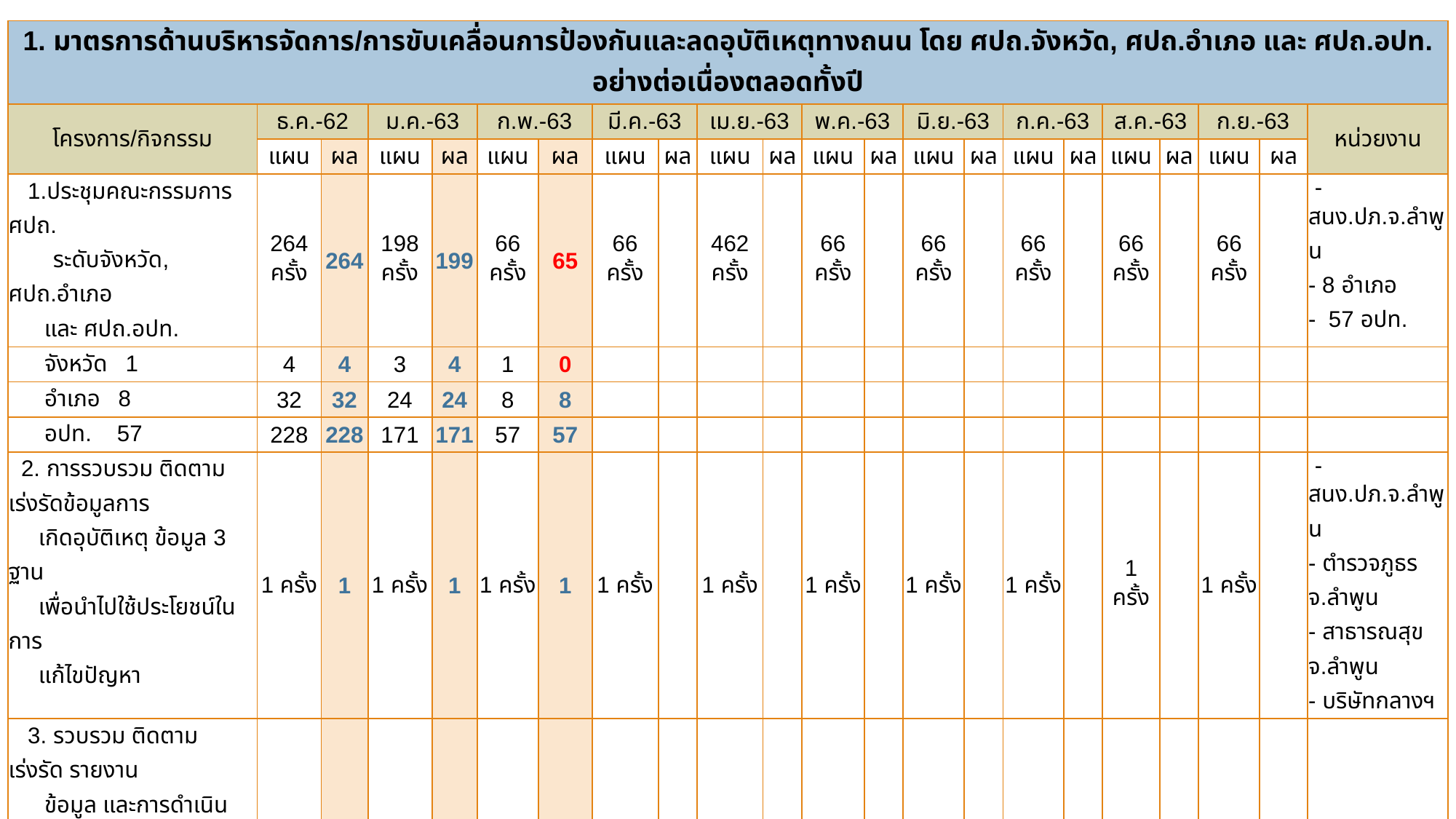

| 1. มาตรการด้านบริหารจัดการ/การขับเคลื่อนการป้องกันและลดอุบัติเหตุทางถนน โดย ศปถ.จังหวัด, ศปถ.อำเภอ และ ศปถ.อปท. อย่างต่อเนื่องตลอดทั้งปี |  |  |  |  |  |  |  |  |  |  |  |  |  |  |  |  |  |  |  |  |  |
| --- | --- | --- | --- | --- | --- | --- | --- | --- | --- | --- | --- | --- | --- | --- | --- | --- | --- | --- | --- | --- | --- |
| โครงการ/กิจกรรม | ธ.ค.-62 |  | ม.ค.-63 |  | ก.พ.-63 |  | มี.ค.-63 |  | เม.ย.-63 |  | พ.ค.-63 |  | มิ.ย.-63 |  | ก.ค.-63 |  | ส.ค.-63 |  | ก.ย.-63 |  | หน่วยงาน |
|  | แผน | ผล | แผน | ผล | แผน | ผล | แผน | ผล | แผน | ผล | แผน | ผล | แผน | ผล | แผน | ผล | แผน | ผล | แผน | ผล |  |
| 1.ประชุมคณะกรรมการ ศปถ. ระดับจังหวัด, ศปถ.อำเภอ และ ศปถ.อปท. | 264 ครั้ง | 264 | 198 ครั้ง | 199 | 66 ครั้ง | 65 | 66 ครั้ง |  | 462 ครั้ง |  | 66 ครั้ง |  | 66 ครั้ง |  | 66 ครั้ง |  | 66 ครั้ง |  | 66 ครั้ง |  | - สนง.ปภ.จ.ลำพูน - 8 อำเภอ - 57 อปท. |
| จังหวัด 1 | 4 | 4 | 3 | 4 | 1 | 0 |  |  |  |  |  |  |  |  |  |  |  |  |  |  |  |
| อำเภอ 8 | 32 | 32 | 24 | 24 | 8 | 8 |  |  |  |  |  |  |  |  |  |  |  |  |  |  |  |
| อปท. 57 | 228 | 228 | 171 | 171 | 57 | 57 |  |  |  |  |  |  |  |  |  |  |  |  |  |  |  |
| 2. การรวบรวม ติดตาม เร่งรัดข้อมูลการ เกิดอุบัติเหตุ ข้อมูล 3 ฐาน เพื่อนำไปใช้ประโยชน์ในการ แก้ไขปัญหา | 1 ครั้ง | 1 | 1 ครั้ง | 1 | 1 ครั้ง | 1 | 1 ครั้ง |  | 1 ครั้ง |  | 1 ครั้ง |  | 1 ครั้ง |  | 1 ครั้ง |  | 1 ครั้ง |  | 1 ครั้ง |  | - สนง.ปภ.จ.ลำพูน - ตำรวจภูธร จ.ลำพูน - สาธารณสุข จ.ลำพูน - บริษัทกลางฯ |
| 3. รวบรวม ติดตาม เร่งรัด รายงาน ข้อมูล และการดำเนินงานด้านการ ป้องกันและลดอุบัติเหตุทางถนน ของ ศปถ.อำเภอ/ศปถ.อปท. และ หน่วยงานที่รับผิดชอบในแต่ละมาตรการ | 264 ครั้ง | 264 | 198 ครั้ง | 198 | 66 ครั้ง | 66 | 66 ครั้ง |  | 462 ครั้ง |  | 66 ครั้ง |  | 66 ครั้ง |  | 66 ครั้ง |  | 66 ครั้ง |  | 66 ครั้ง |  | - สนง.ปภ.จ.ลำพูน - 8 อำเภอ - 57 อปท. |
| 4. ดำเนินโครงการ “ตำบลขับขี่ ปลอดภัย" | อำเภอละ 1 อปท. | 3 | 57/2 กิจกรรม | 2/4 7/2 48/1 | 57/3 กิจกรรม | 3/4 3/3 4/2 47/1 | 57/4 กิจกรรม |  | 57/5 กิจกรรม |  | ติดตามผล |  | ติดตามผล |  | ติดตามผล |  | ติดตามผล |  | ติดตามผล |  | 8 อำเภอ 57 อปท. |
| 1. ประชุมและกำหนดธรรมนูญตำบล เกี่ยวกับการขับขี่ปลอดภัยประชาสัมพันธ์ธรรมนูญตำบลให้ผู้เกี่ยวข้อง และประชาชนทราบทุกรูปแบบ 2. สำรวจจุดเสี่ยงที่จะก่อให้เกิดอุบัติเหตุ วิเคราะห์ความเสี่ยง โดยการสร้างการมีส่วนร่วมของทุกคนในชุมชน ประชุมระดมความคิดเห็นของทุกฝ่าย เพื่อเสนอวิธีการและแนวทางการแก้ไขจุดเสี่ยง มีการปรับปรุงแก้ไข จุดเสี่ยงในเบื้องต้น 100 % ด้วยความร่วมมือของประชาชนในชุมชน 3. มีการตั้งด่านชุมชนในพื้นที่ทุกวัน โดยหมุนเวียนให้ครบทุกหมู่บ้าน 4. สนับสนุนให้มีจิตอาสาหรืออาสาสมัครร่วมดำเนินการโครงการ ตำบลขับขี่ ปลอดภัย 5. ศูนย์พัฒนาเด็กเล็กในพื้นที่ มีหมวกนิรภัยให้เด็กทุกคน ผู้ปกครองและเด็กสวมหมวกนิรภัย 100 % |  |  |  |  |  |  |  |  |  |  |  |  |  |  |  |  |  |  |  |  |  |